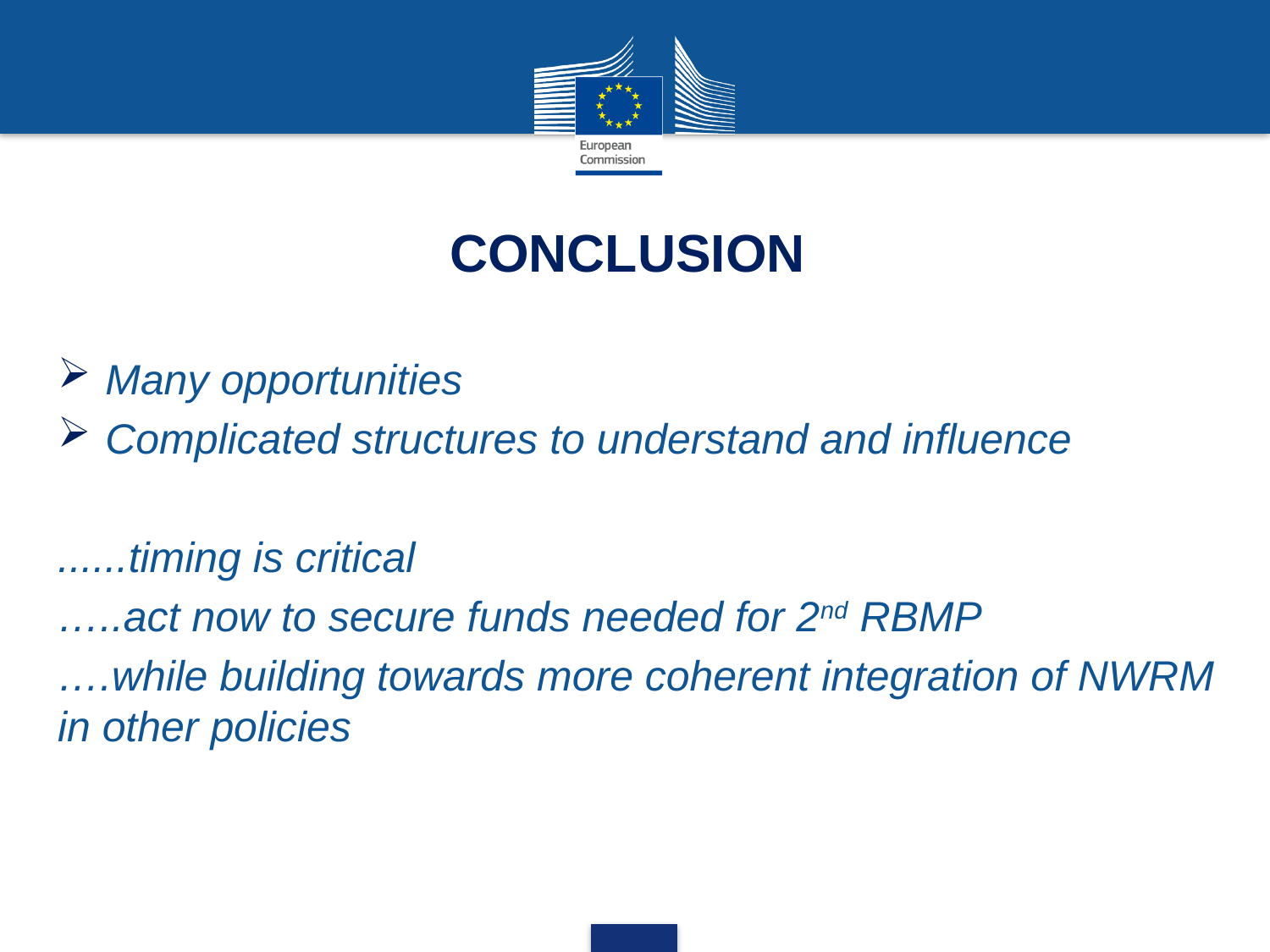

# CONCLUSION
Many opportunities
Complicated structures to understand and influence

......timing is critical
…..act now to secure funds needed for 2nd RBMP
….while building towards more coherent integration of NWRM in other policies